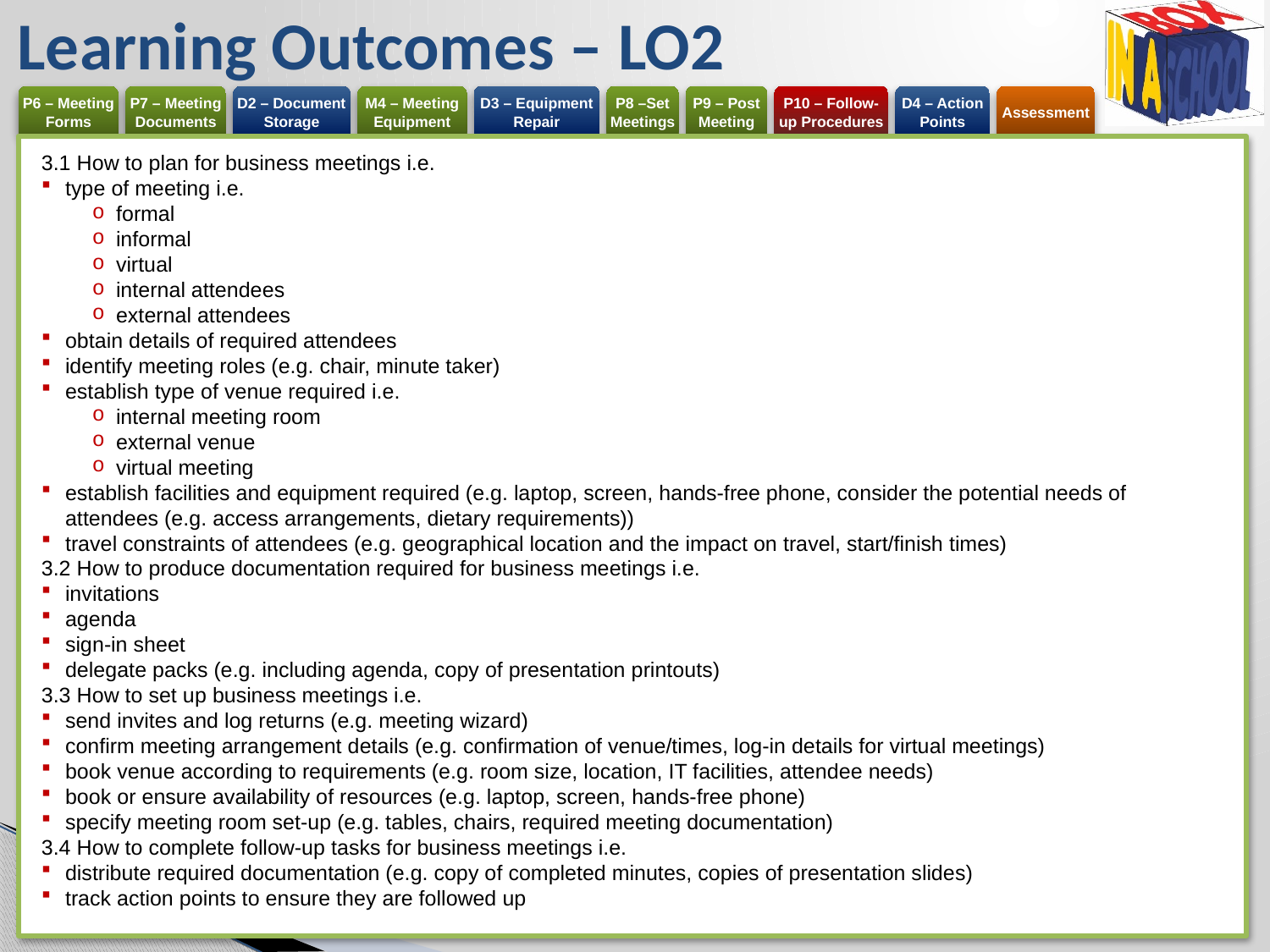

# Learning Outcomes – LO2
3.1 How to plan for business meetings i.e.
type of meeting i.e.
formal
informal
virtual
internal attendees
external attendees
obtain details of required attendees
identify meeting roles (e.g. chair, minute taker)
establish type of venue required i.e.
internal meeting room
external venue
virtual meeting
establish facilities and equipment required (e.g. laptop, screen, hands-free phone, consider the potential needs of attendees (e.g. access arrangements, dietary requirements))
travel constraints of attendees (e.g. geographical location and the impact on travel, start/finish times)
3.2 How to produce documentation required for business meetings i.e.
invitations
agenda
sign-in sheet
delegate packs (e.g. including agenda, copy of presentation printouts)
3.3 How to set up business meetings i.e.
send invites and log returns (e.g. meeting wizard)
confirm meeting arrangement details (e.g. confirmation of venue/times, log-in details for virtual meetings)
book venue according to requirements (e.g. room size, location, IT facilities, attendee needs)
book or ensure availability of resources (e.g. laptop, screen, hands-free phone)
specify meeting room set-up (e.g. tables, chairs, required meeting documentation)
3.4 How to complete follow-up tasks for business meetings i.e.
distribute required documentation (e.g. copy of completed minutes, copies of presentation slides)
track action points to ensure they are followed up